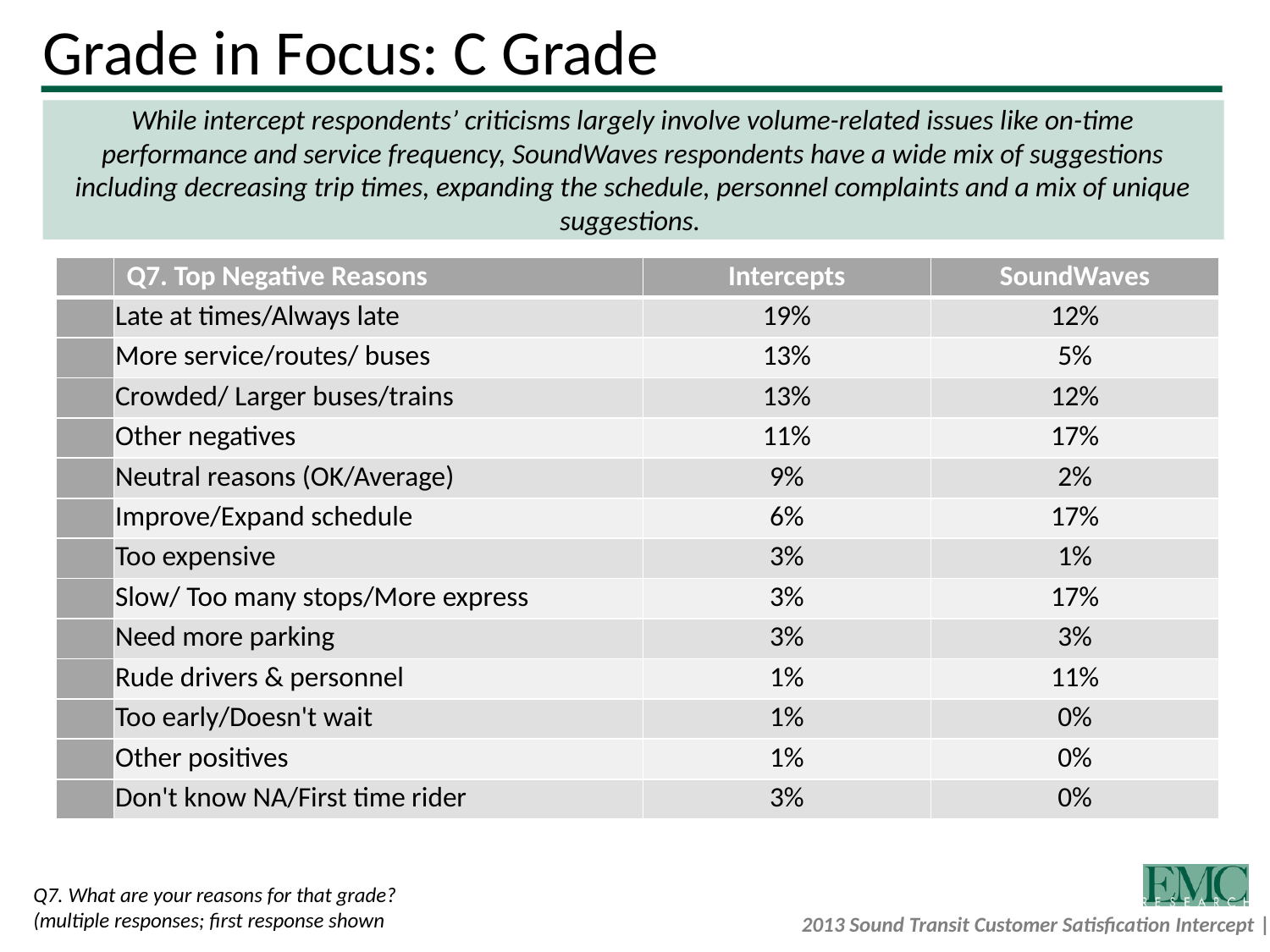

# Grade in Focus: C Grade
While intercept respondents’ criticisms largely involve volume-related issues like on-time performance and service frequency, SoundWaves respondents have a wide mix of suggestions including decreasing trip times, expanding the schedule, personnel complaints and a mix of unique suggestions.
|  | Q7. Top Negative Reasons | Intercepts | SoundWaves |
| --- | --- | --- | --- |
|  | Late at times/Always late | 19% | 12% |
|  | More service/routes/ buses | 13% | 5% |
|  | Crowded/ Larger buses/trains | 13% | 12% |
|  | Other negatives | 11% | 17% |
|  | Neutral reasons (OK/Average) | 9% | 2% |
|  | Improve/Expand schedule | 6% | 17% |
|  | Too expensive | 3% | 1% |
|  | Slow/ Too many stops/More express | 3% | 17% |
|  | Need more parking | 3% | 3% |
|  | Rude drivers & personnel | 1% | 11% |
|  | Too early/Doesn't wait | 1% | 0% |
|  | Other positives | 1% | 0% |
|  | Don't know NA/First time rider | 3% | 0% |
Q7. What are your reasons for that grade?
(multiple responses; first response shown